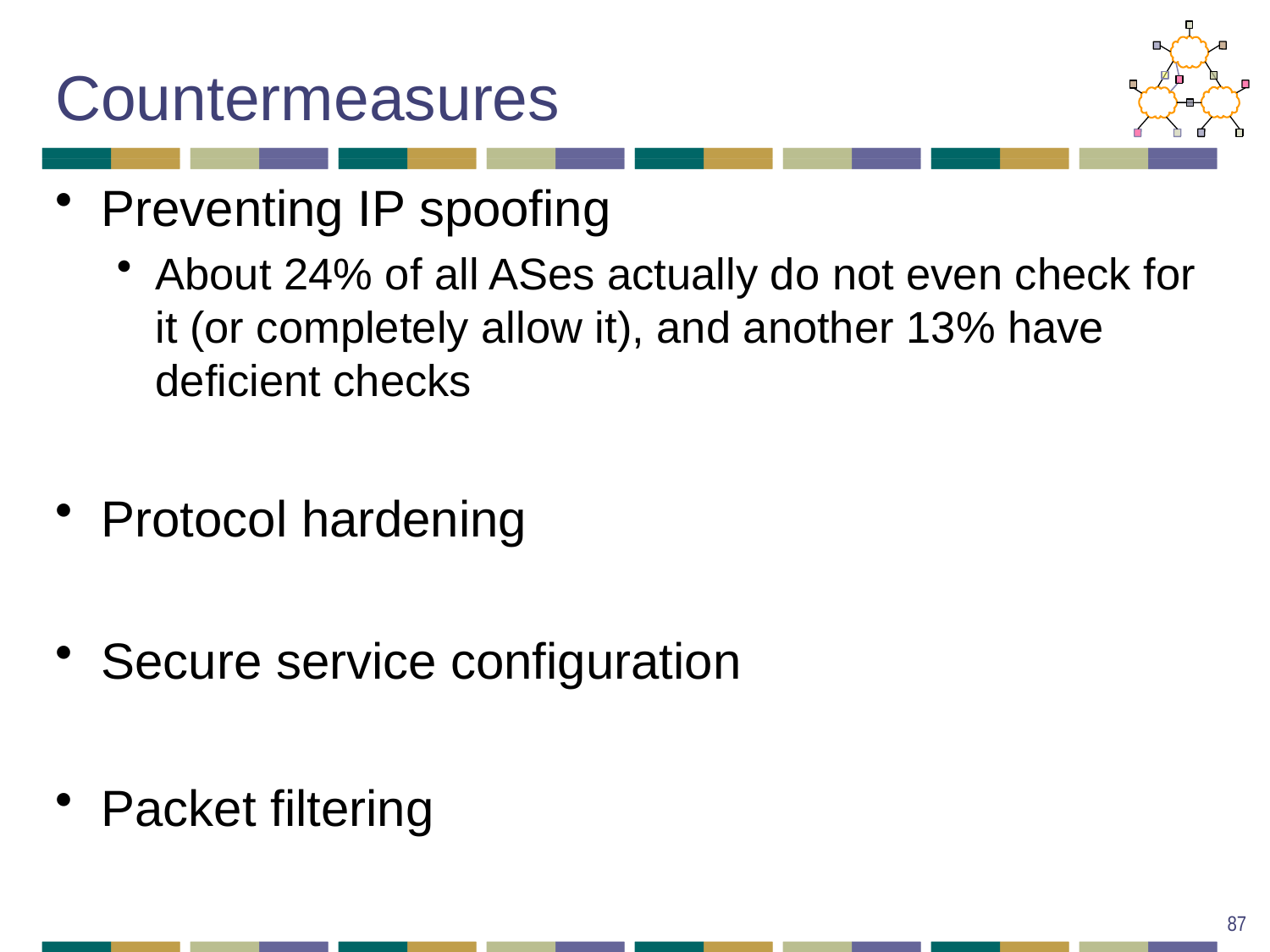

# Countermeasures
Preventing IP spoofing
About 24% of all ASes actually do not even check for it (or completely allow it), and another 13% have deficient checks

Protocol hardening

Secure service configuration

Packet filtering
87